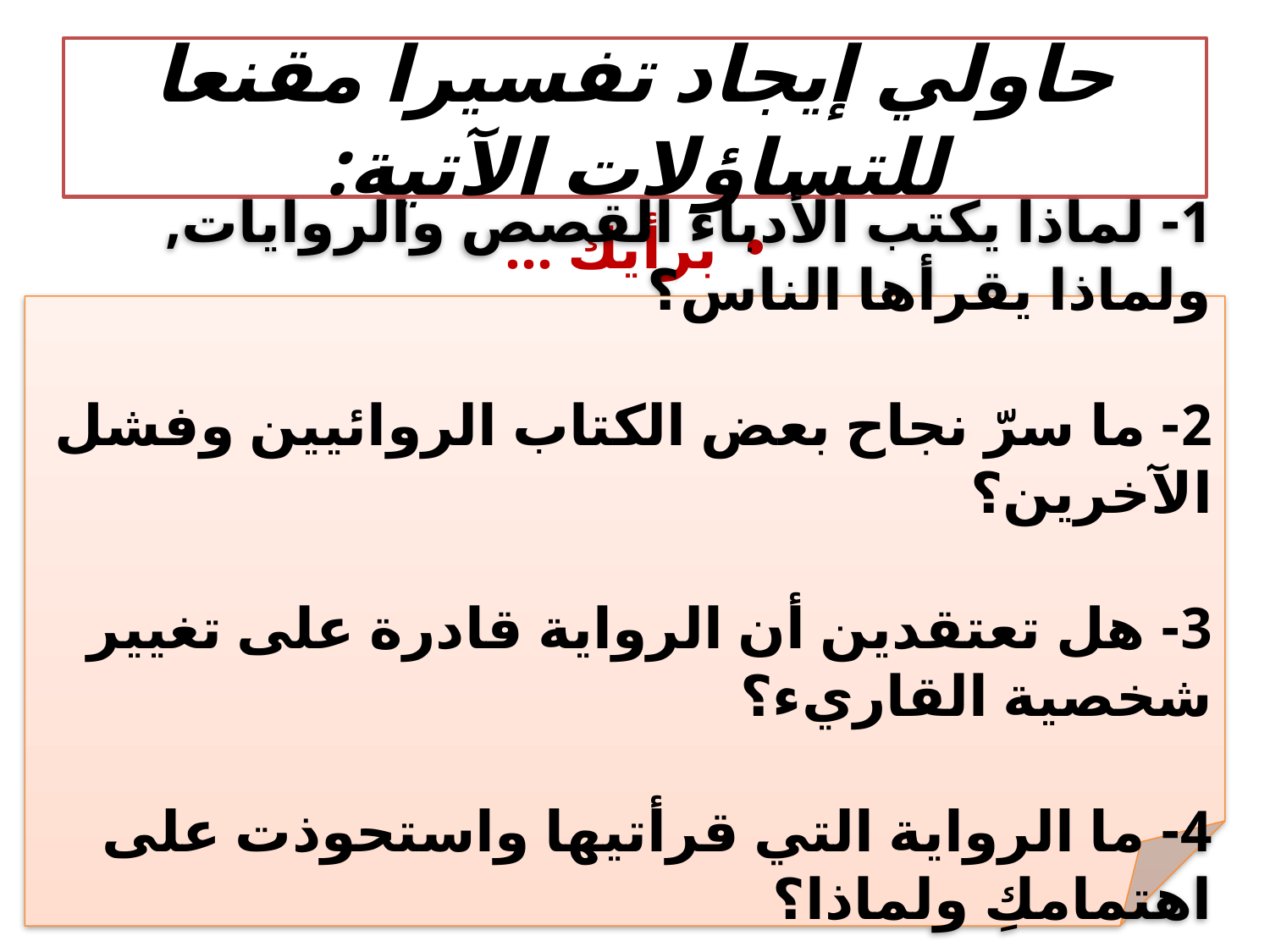

# حاولي إيجاد تفسيرا مقنعا للتساؤلات الآتية:
برأيك ...
1- لماذا يكتب الأدباء القصص والروايات, ولماذا يقرأها الناس؟

2- ما سرّ نجاح بعض الكتاب الروائيين وفشل الآخرين؟

3- هل تعتقدين أن الرواية قادرة على تغيير شخصية القاريء؟

4- ما الرواية التي قرأتيها واستحوذت على اهتمامكِ ولماذا؟